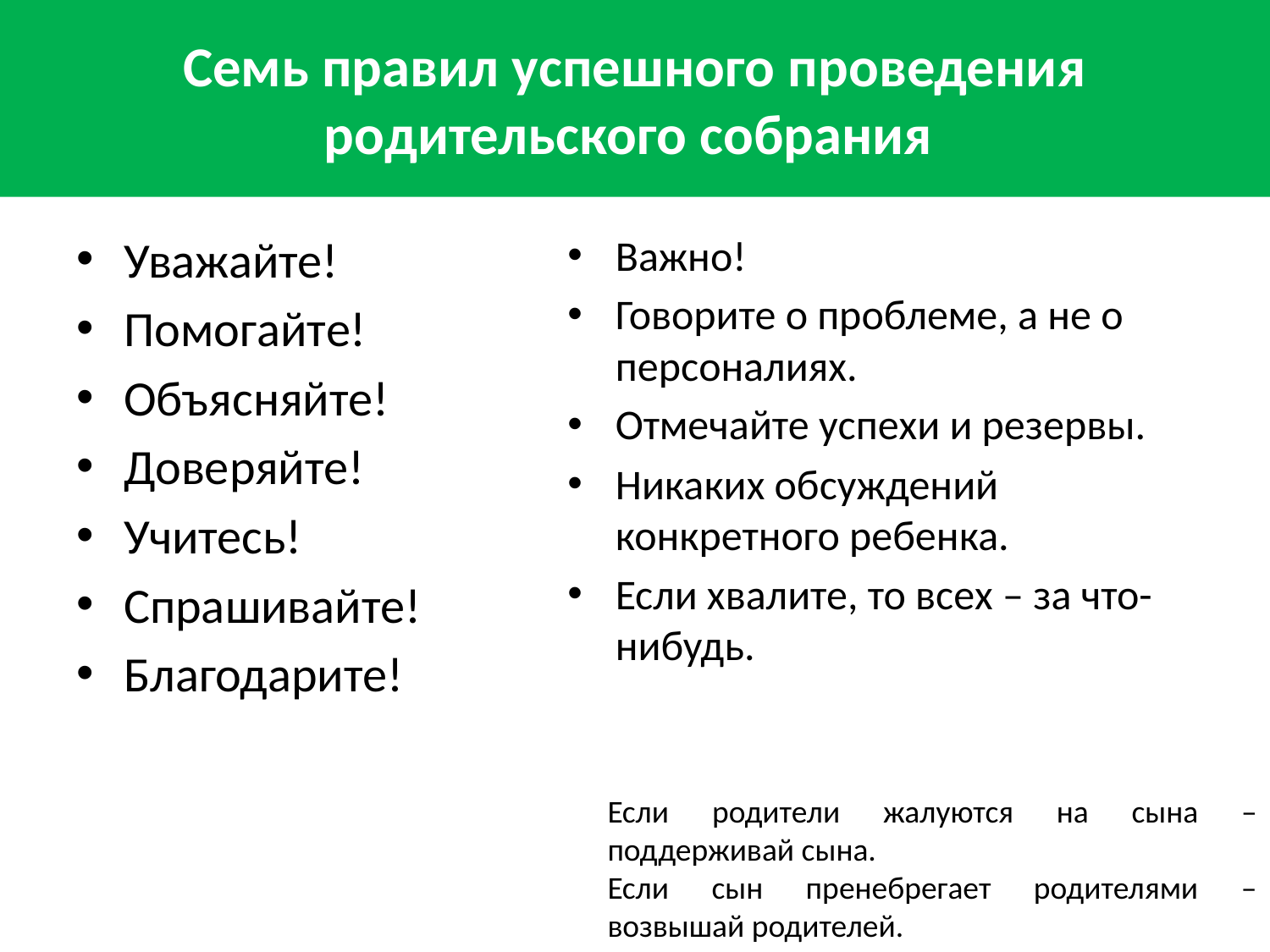

# Семь правил успешного проведения родительского собрания
Уважайте!
Помогайте!
Объясняйте!
Доверяйте!
Учитесь!
Спрашивайте!
Благодарите!

Важно!
Говорите о проблеме, а не о персоналиях.
Отмечайте успехи и резервы.
Никаких обсуждений конкретного ребенка.
Если хвалите, то всех – за что-нибудь.
Если родители жалуются на сына – поддерживай сына.
Если сын пренебрегает родителями – возвышай родителей.